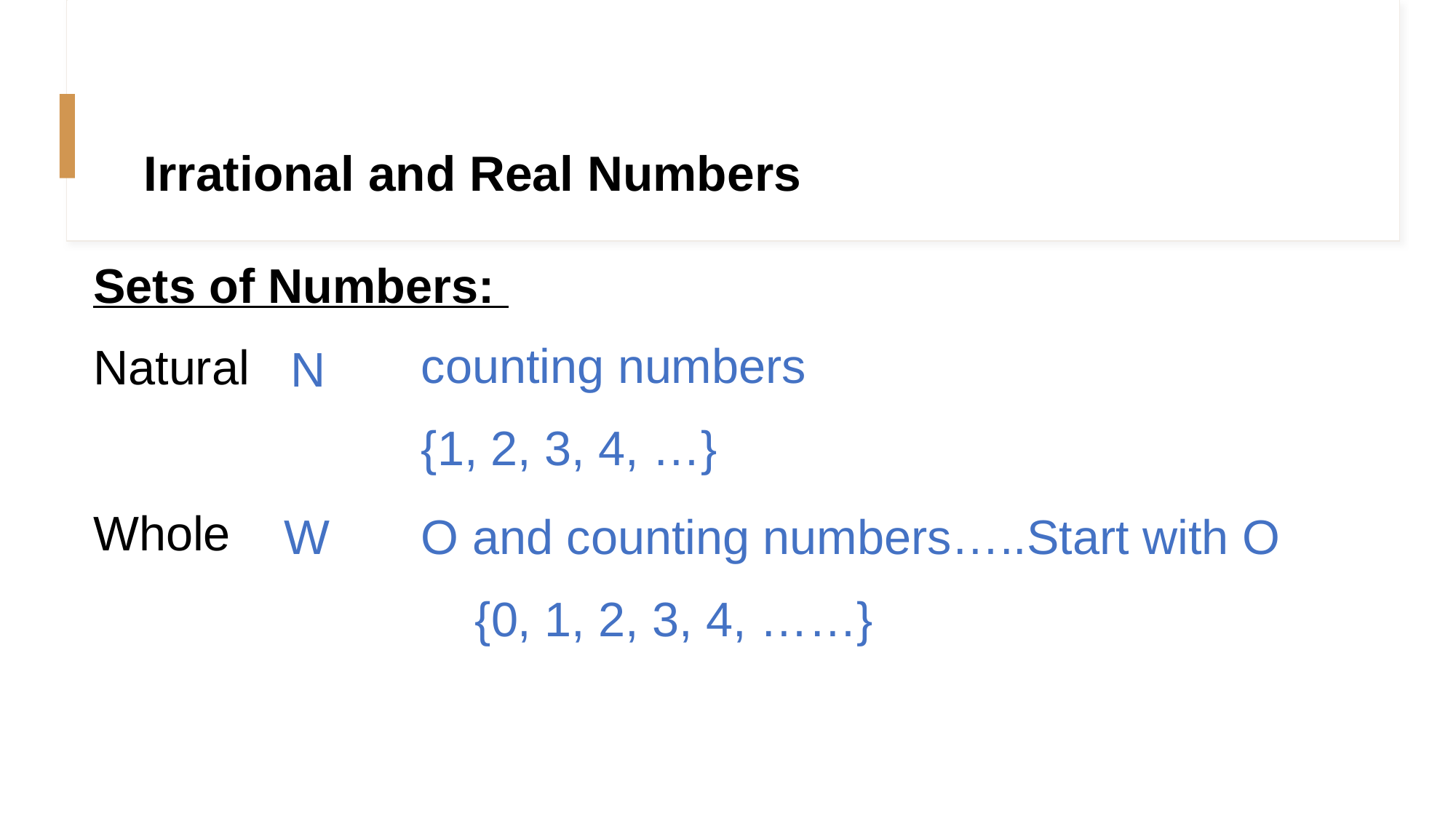

# Irrational and Real Numbers
Sets of Numbers:
Natural

Whole
counting numbers
{1, 2, 3, 4, …}
N
O and counting numbers…..Start with O
    {0, 1, 2, 3, 4, ……}
W